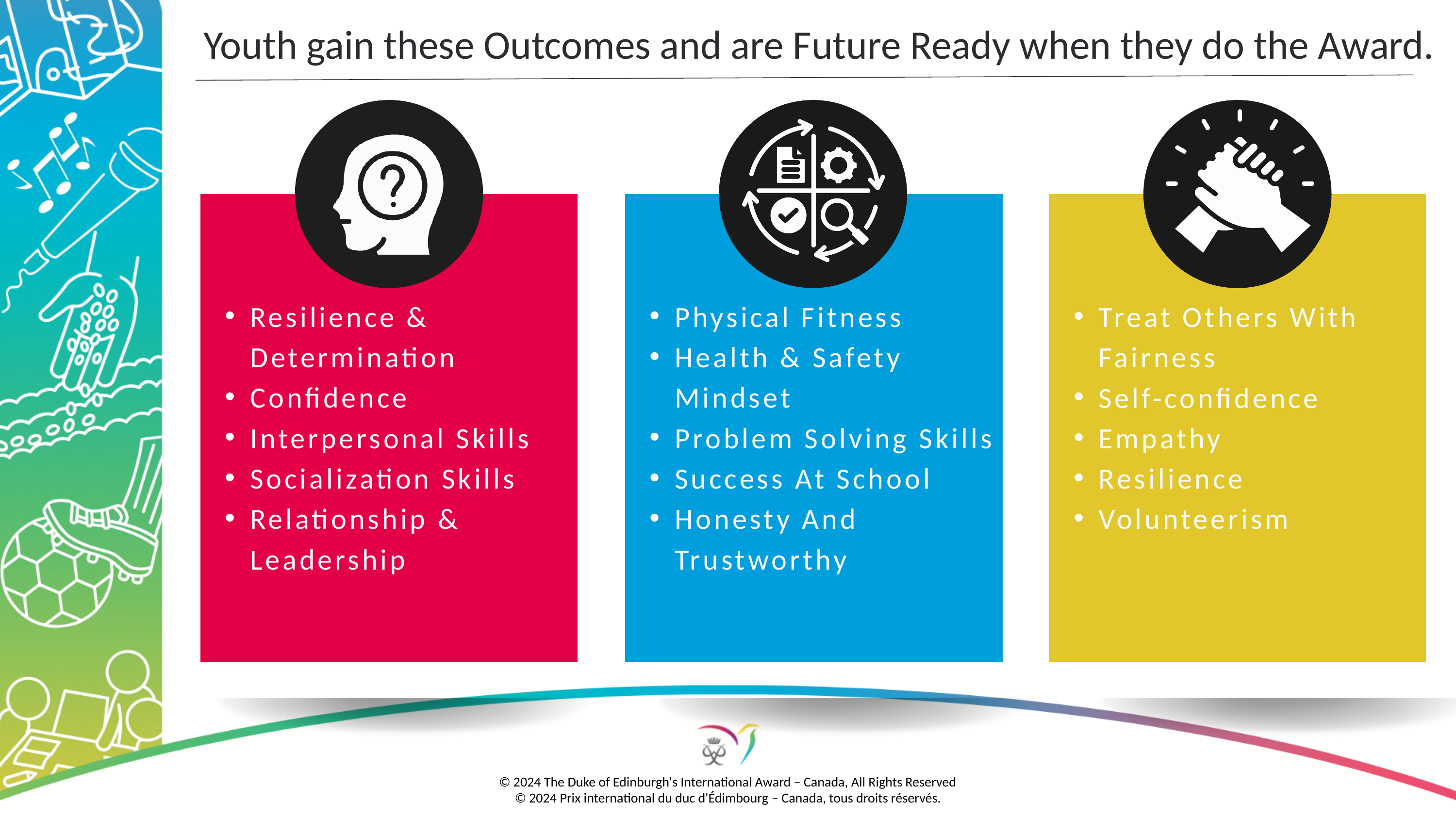

Youth gain these Outcomes and are Future Ready when they do the Award.

Resilience & Determination​
Confidence​
Interpersonal Skills​
Socialization Skills​
Relationship & Leadership​

Physical Fitness​
Health & Safety Mindset​
Problem Solving Skills​
Success At School​
Honesty And Trustworthy​

Treat Others With Fairness​
Self-confidence​
Empathy​
Resilience​
Volunteerism​

© 2024 The Duke of Edinburgh's International Award – Canada, All Rights Reserved
© 2024 Prix international du duc d'Édimbourg – Canada, tous droits réservés.